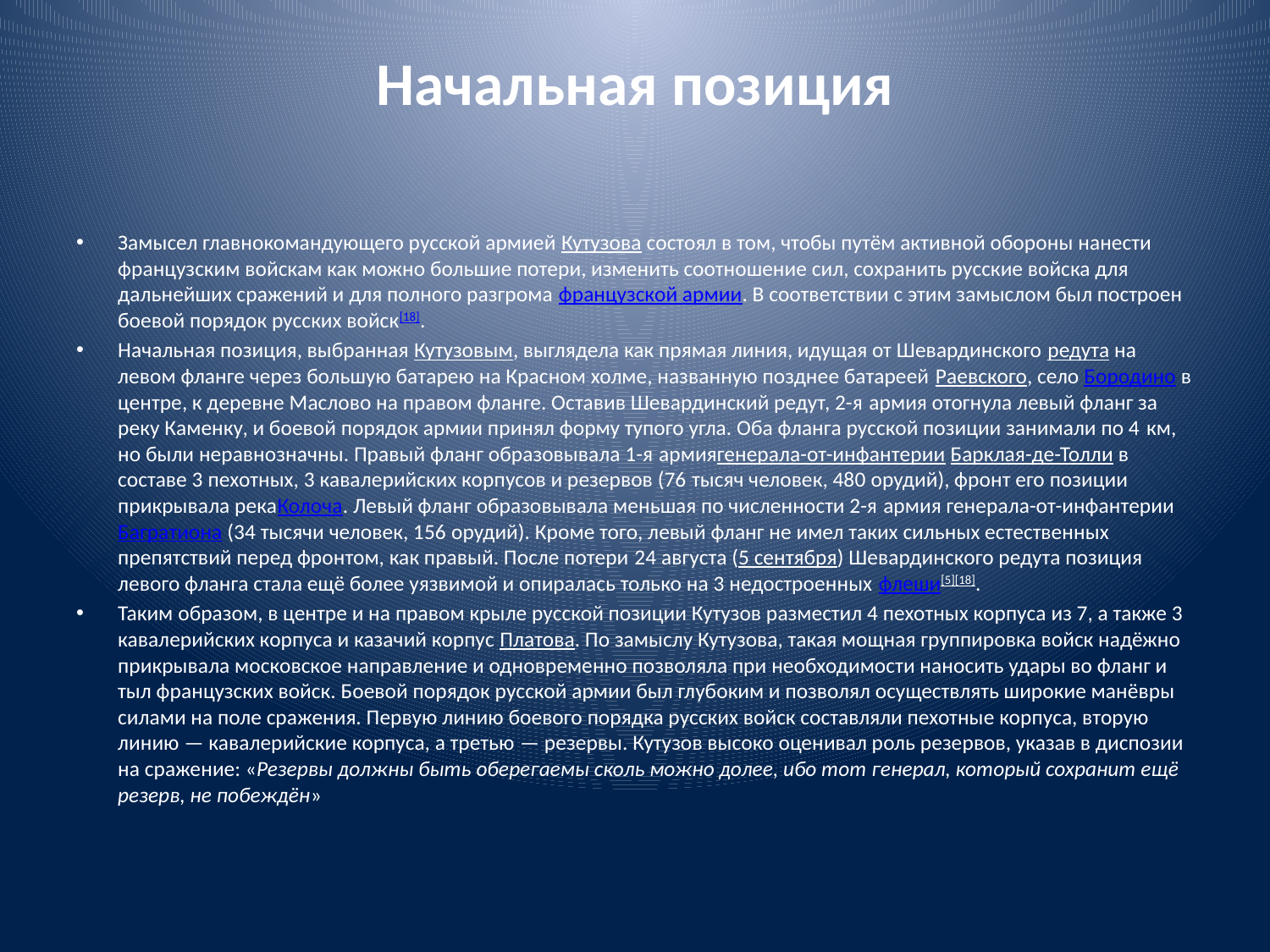

# Начальная позиция
Замысел главнокомандующего русской армией Кутузова состоял в том, чтобы путём активной обороны нанести французским войскам как можно большие потери, изменить соотношение сил, сохранить русские войска для дальнейших сражений и для полного разгрома французской армии. В соответствии с этим замыслом был построен боевой порядок русских войск[18].
Начальная позиция, выбранная Кутузовым, выглядела как прямая линия, идущая от Шевардинского редута на левом фланге через большую батарею на Красном холме, названную позднее батареей Раевского, село Бородино в центре, к деревне Маслово на правом фланге. Оставив Шевардинский редут, 2-я армия отогнула левый фланг за реку Каменку, и боевой порядок армии принял форму тупого угла. Оба фланга русской позиции занимали по 4 км, но были неравнозначны. Правый фланг образовывала 1-я армиягенерала-от-инфантерии Барклая-де-Толли в составе 3 пехотных, 3 кавалерийских корпусов и резервов (76 тысяч человек, 480 орудий), фронт его позиции прикрывала рекаКолоча. Левый фланг образовывала меньшая по численности 2-я армия генерала-от-инфантерии Багратиона (34 тысячи человек, 156 орудий). Кроме того, левый фланг не имел таких сильных естественных препятствий перед фронтом, как правый. После потери 24 августа (5 сентября) Шевардинского редута позиция левого фланга стала ещё более уязвимой и опиралась только на 3 недостроенных флеши[5][18].
Таким образом, в центре и на правом крыле русской позиции Кутузов разместил 4 пехотных корпуса из 7, а также 3 кавалерийских корпуса и казачий корпус Платова. По замыслу Кутузова, такая мощная группировка войск надёжно прикрывала московское направление и одновременно позволяла при необходимости наносить удары во фланг и тыл французских войск. Боевой порядок русской армии был глубоким и позволял осуществлять широкие манёвры силами на поле сражения. Первую линию боевого порядка русских войск составляли пехотные корпуса, вторую линию — кавалерийские корпуса, а третью — резервы. Кутузов высоко оценивал роль резервов, указав в диспозии на сражение: «Резервы должны быть оберегаемы сколь можно долее, ибо тот генерал, который сохранит ещё резерв, не побеждён»